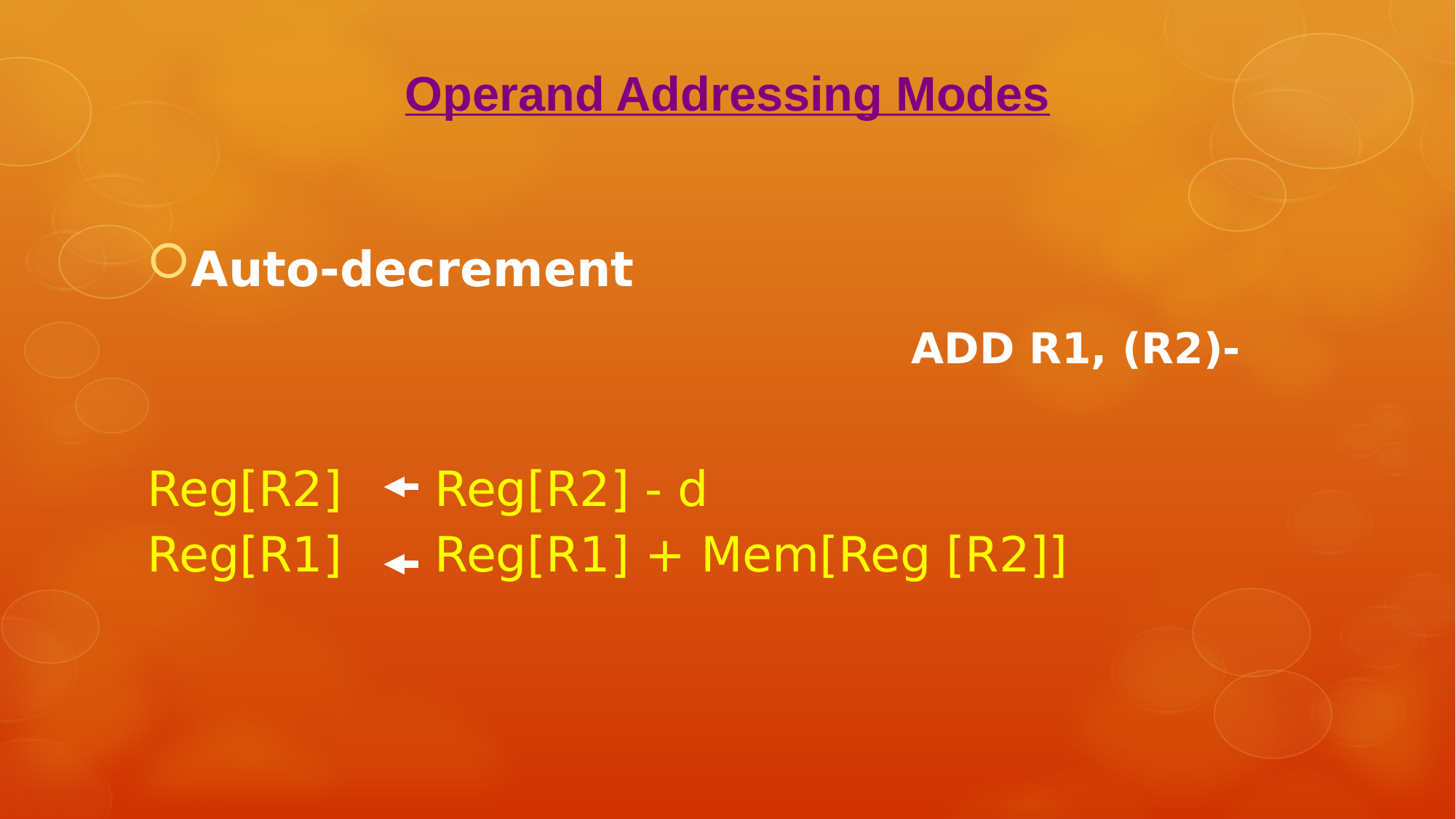

Operand Addressing Modes
Auto-decrement
							ADD R1, (R2)-

Reg[R2]      Reg[R2] - d
Reg[R1]      Reg[R1] + Mem[Reg [R2]]